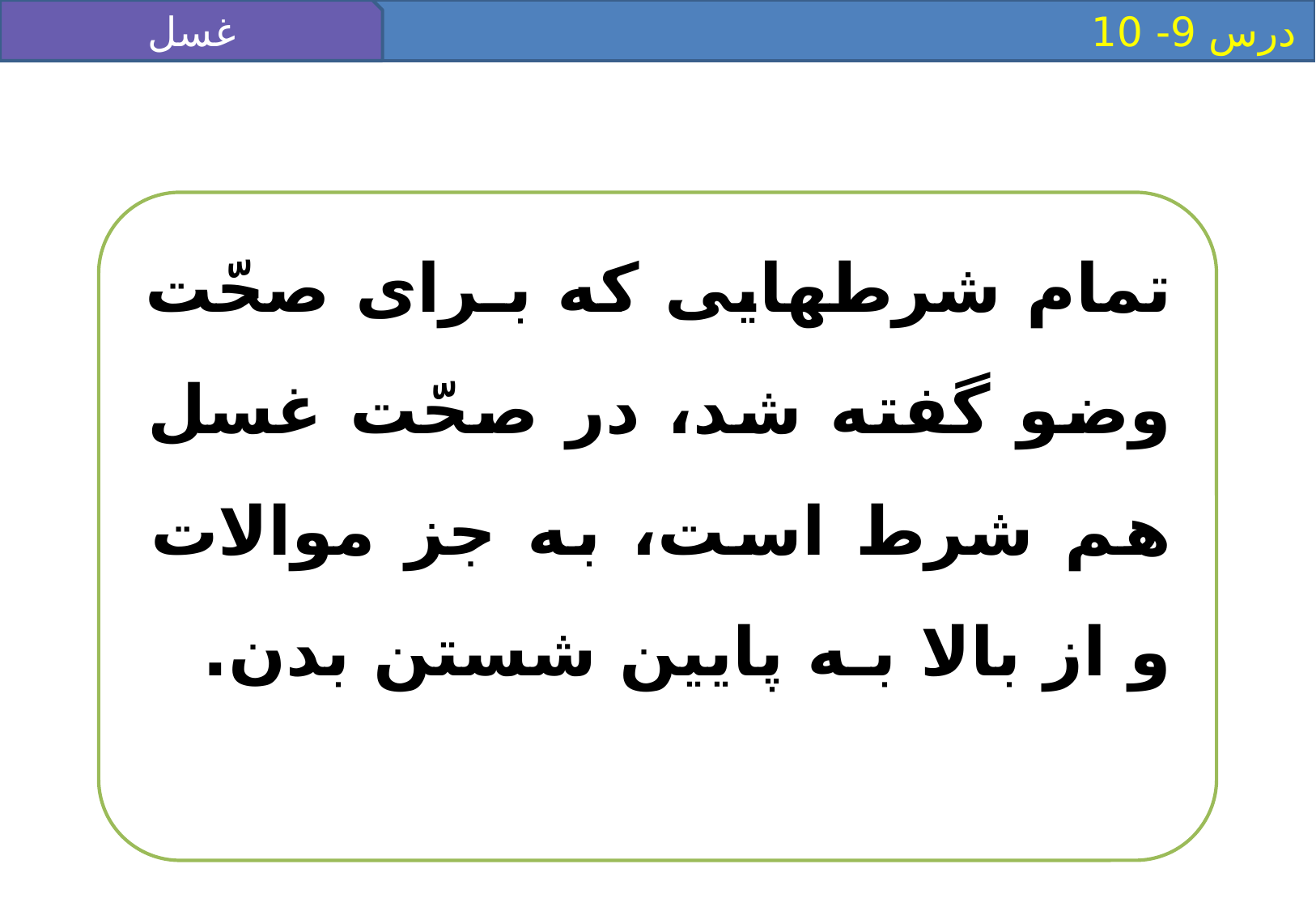

غسل
 درس 9- 10

تمام شرط‏هايى كه بـراى صحّت وضو گفته شد، در صحّت غسل هم شرط است، به جز موالات و از بالا بـه پايين شستن بدن.